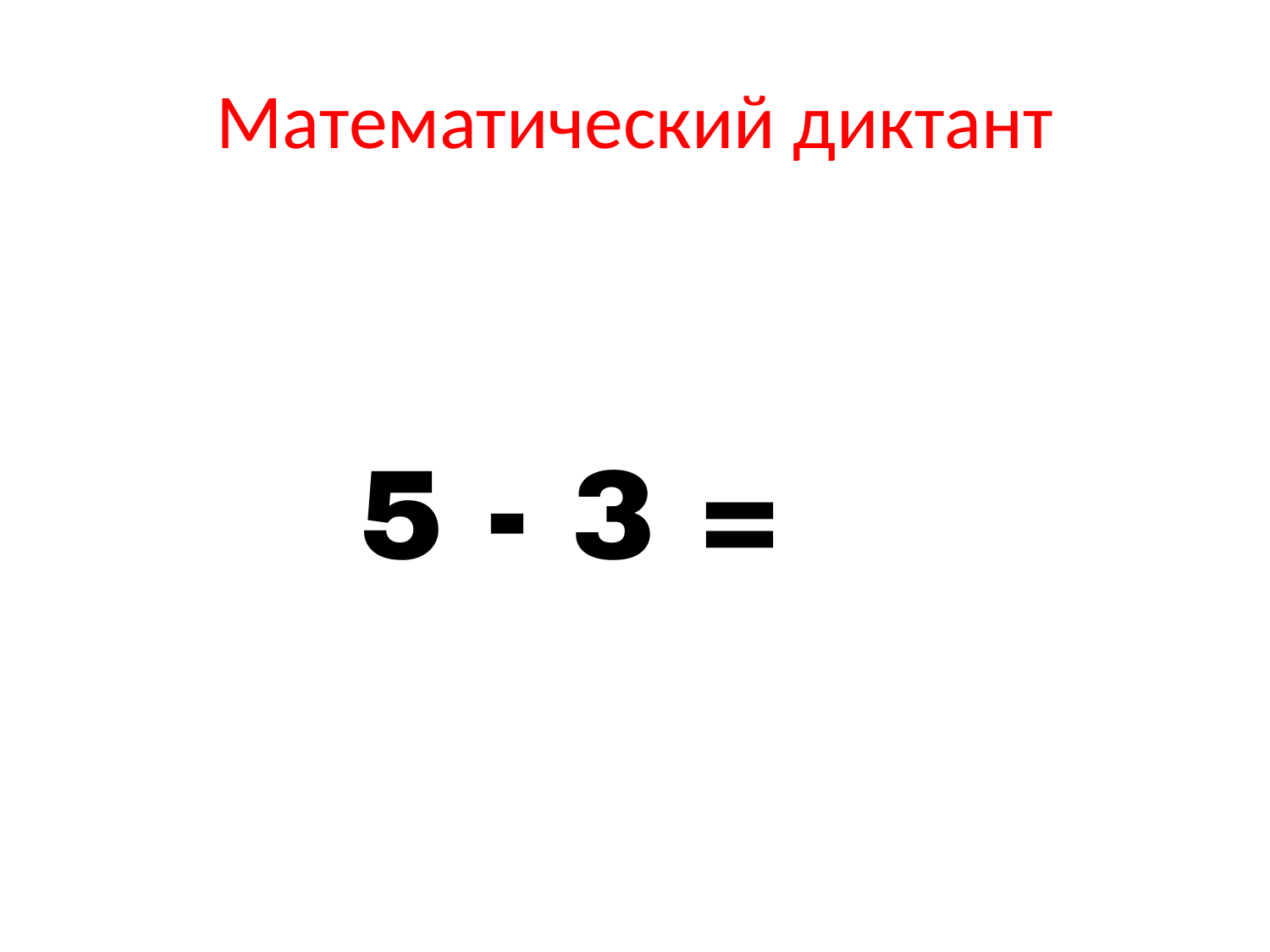

# Математический диктант
5 - 3 =